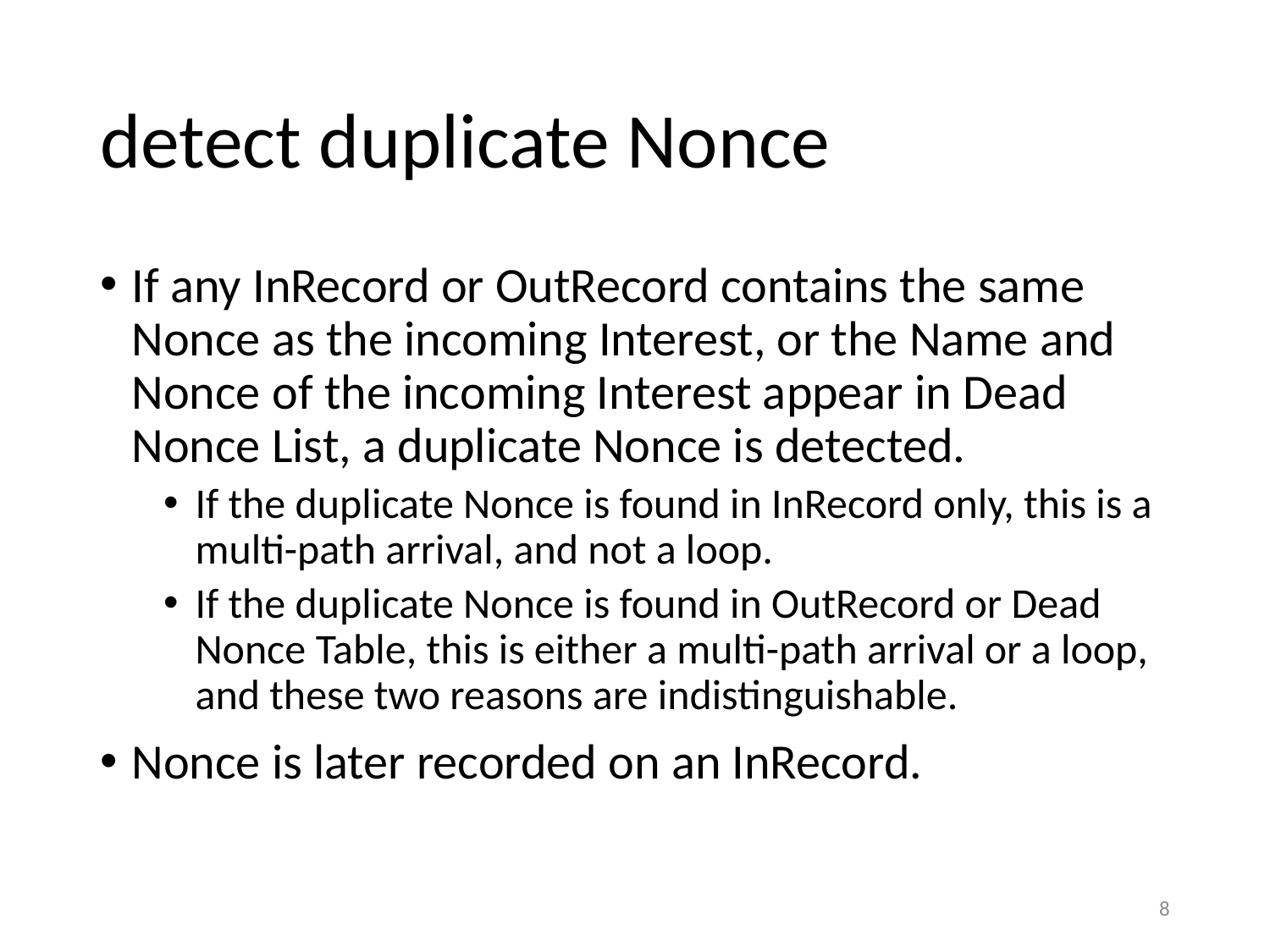

# detect duplicate Nonce
If any InRecord or OutRecord contains the same Nonce as the incoming Interest, or the Name and Nonce of the incoming Interest appear in Dead Nonce List, a duplicate Nonce is detected.
If the duplicate Nonce is found in InRecord only, this is a multi-path arrival, and not a loop.
If the duplicate Nonce is found in OutRecord or Dead Nonce Table, this is either a multi-path arrival or a loop, and these two reasons are indistinguishable.
Nonce is later recorded on an InRecord.
8